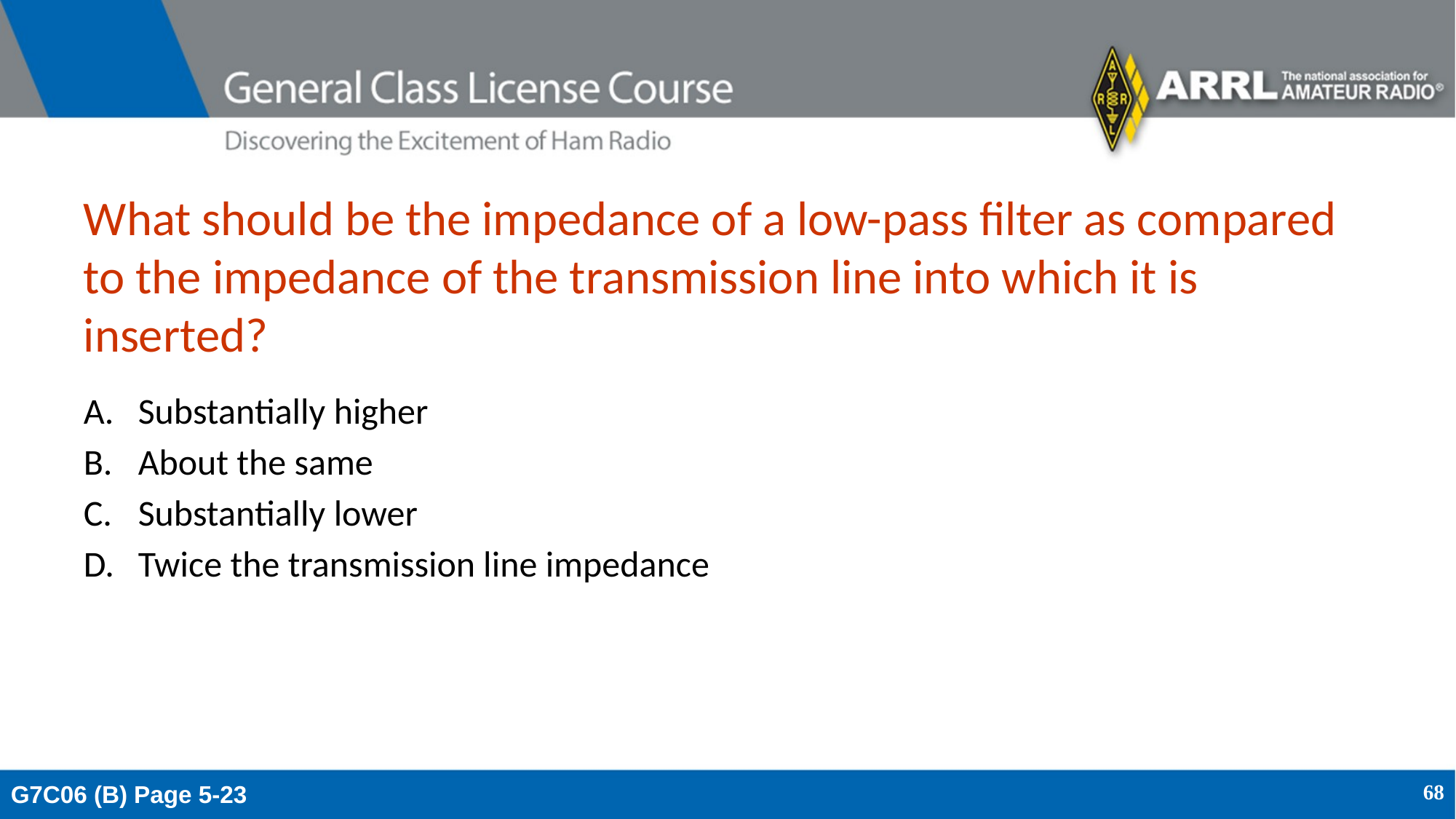

# What should be the impedance of a low-pass filter as compared to the impedance of the transmission line into which it is inserted?
Substantially higher
About the same
Substantially lower
Twice the transmission line impedance
G7C06 (B) Page 5-23
68